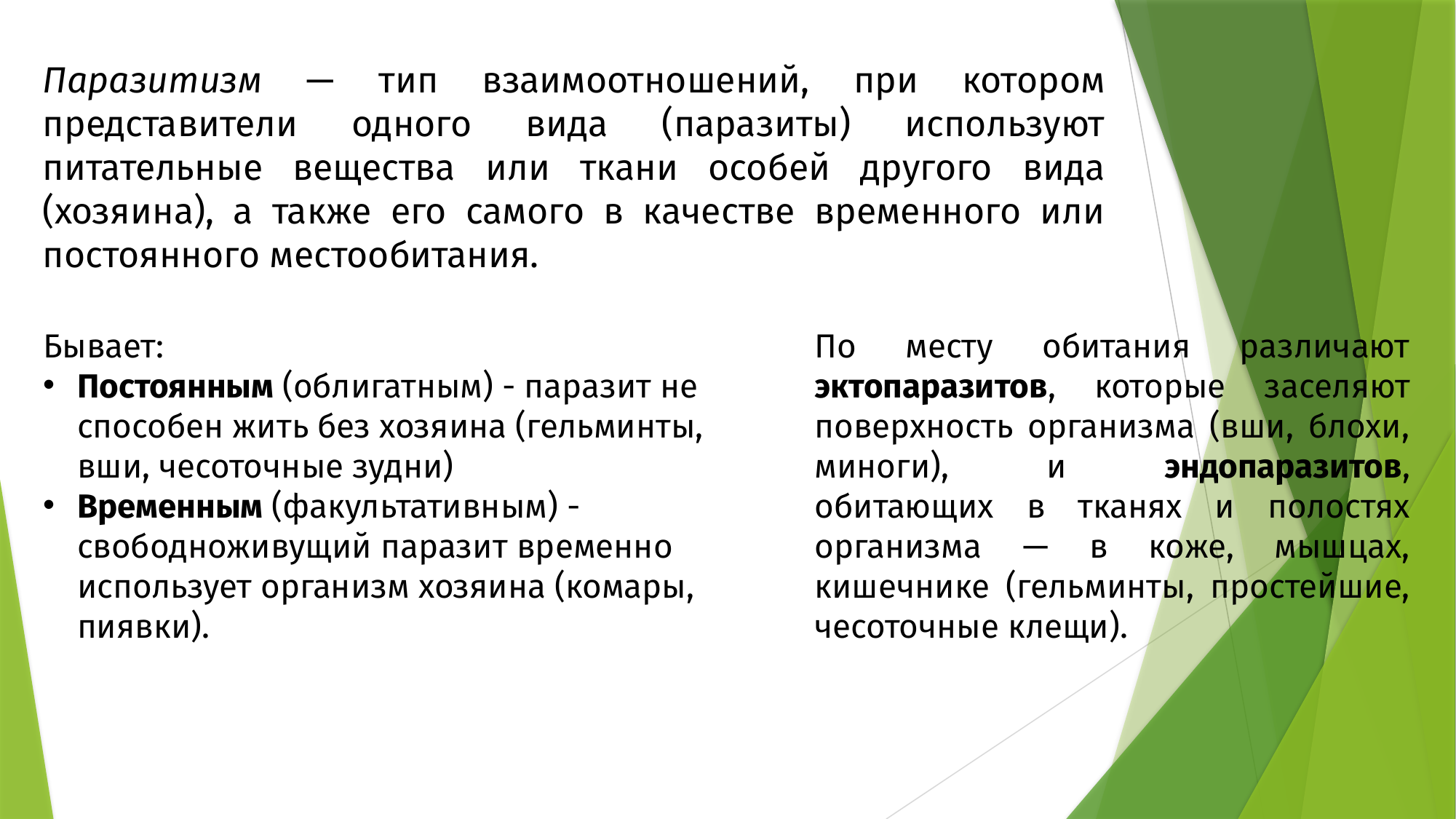

Паразитизм — тип взаимоотношений, при котором представители одного вида (паразиты) используют питательные вещества или ткани особей другого вида (хозяина), а также его самого в качестве временного или постоянного местообитания.
Бывает:
Постоянным (облигатным) - паразит не способен жить без хозяина (гельминты, вши, чесоточные зудни)
Временным (факультативным) - свободноживущий паразит временно использует организм хозяина (комары, пиявки).
По месту обитания различают эктопаразитов, которые заселяют поверхность организма (вши, блохи, миноги), и эндопаразитов, обитающих в тканях и полостях организма — в коже, мышцах, кишечнике (гельминты, простейшие, чесоточные клещи).